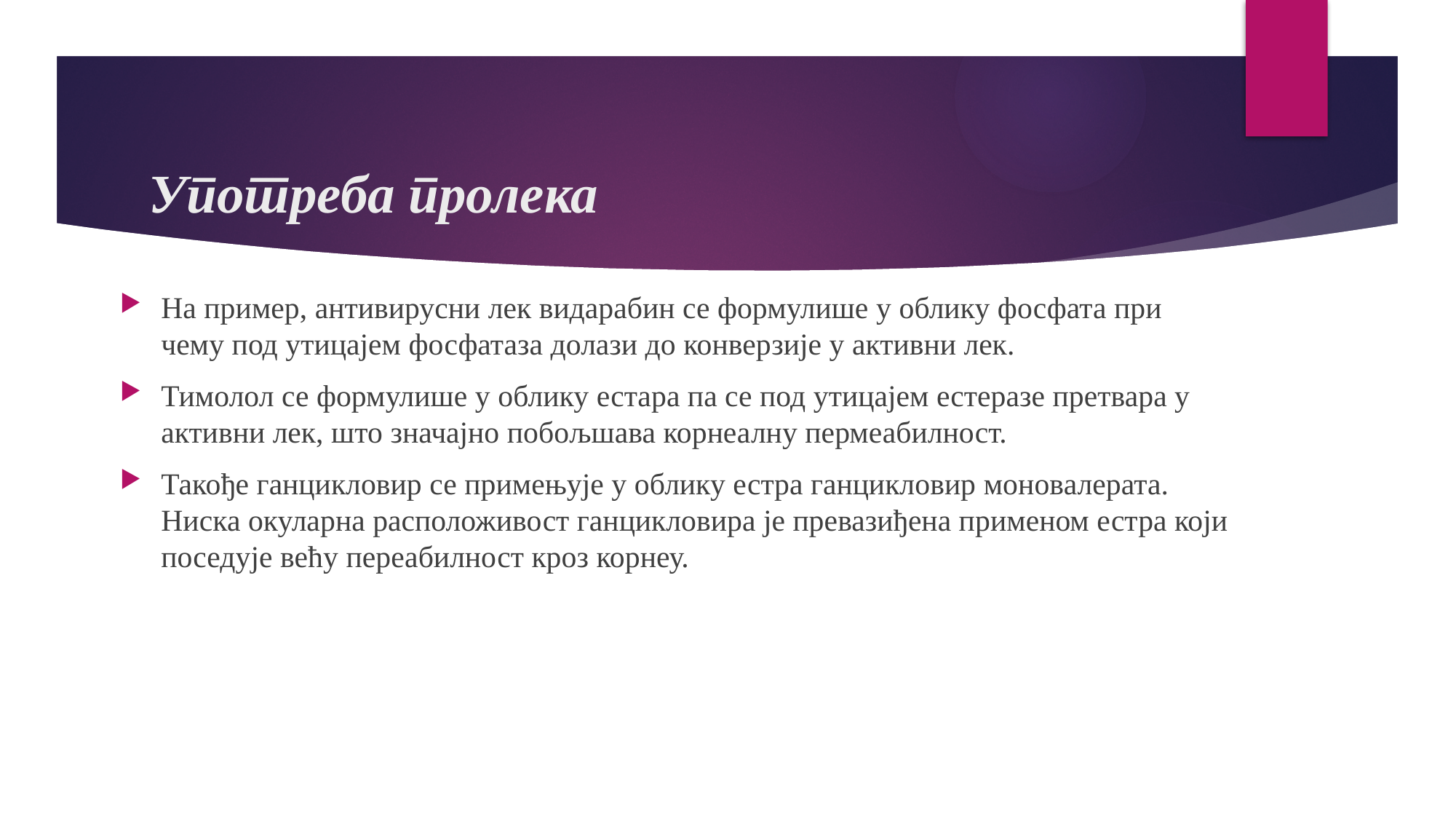

# Употреба пролека
На пример, антивирусни лек видарабин се формулише у облику фосфата при чему под утицајем фосфатаза долази до конверзије у активни лек.
Тимолол се формулише у облику естара па се под утицајем естеразе претвара у активни лек, што значајно побољшава корнеалну пермеабилност.
Такође ганцикловир се примењује у облику естра ганцикловир моновалерата. Ниска окуларна расположивост ганцикловира је превазиђена применом естра који поседује већу переабилност кроз корнеу.